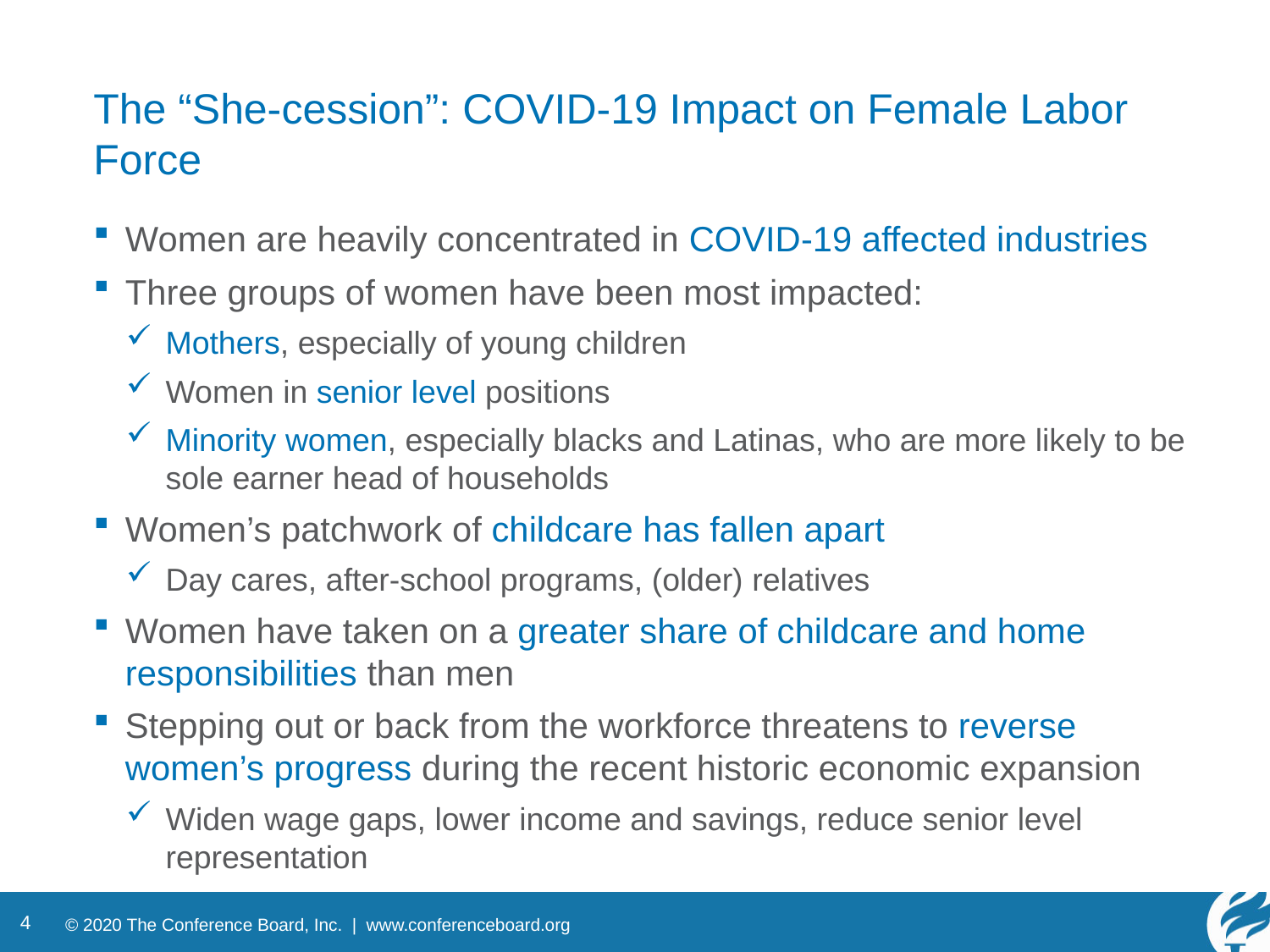

# The “She-cession”: COVID-19 Impact on Female Labor Force
Women are heavily concentrated in COVID-19 affected industries
Three groups of women have been most impacted:
Mothers, especially of young children
Women in senior level positions
Minority women, especially blacks and Latinas, who are more likely to be sole earner head of households
Women’s patchwork of childcare has fallen apart
Day cares, after-school programs, (older) relatives
Women have taken on a greater share of childcare and home responsibilities than men
Stepping out or back from the workforce threatens to reverse women’s progress during the recent historic economic expansion
Widen wage gaps, lower income and savings, reduce senior level representation